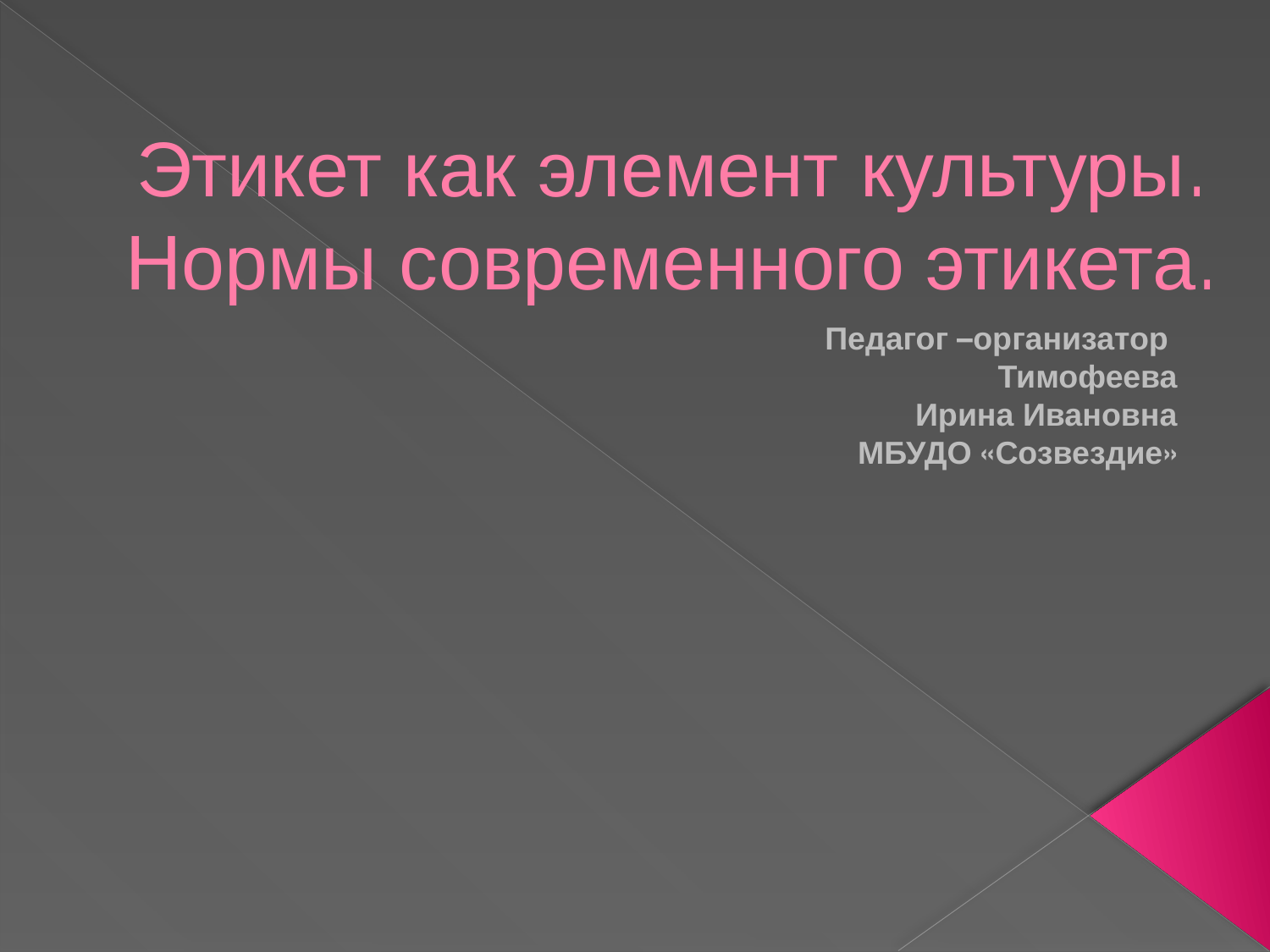

# Этикет как элемент культуры. Нормы современного этикета.
Педагог –организатор
Тимофеева
Ирина Ивановна
МБУДО «Созвездие»